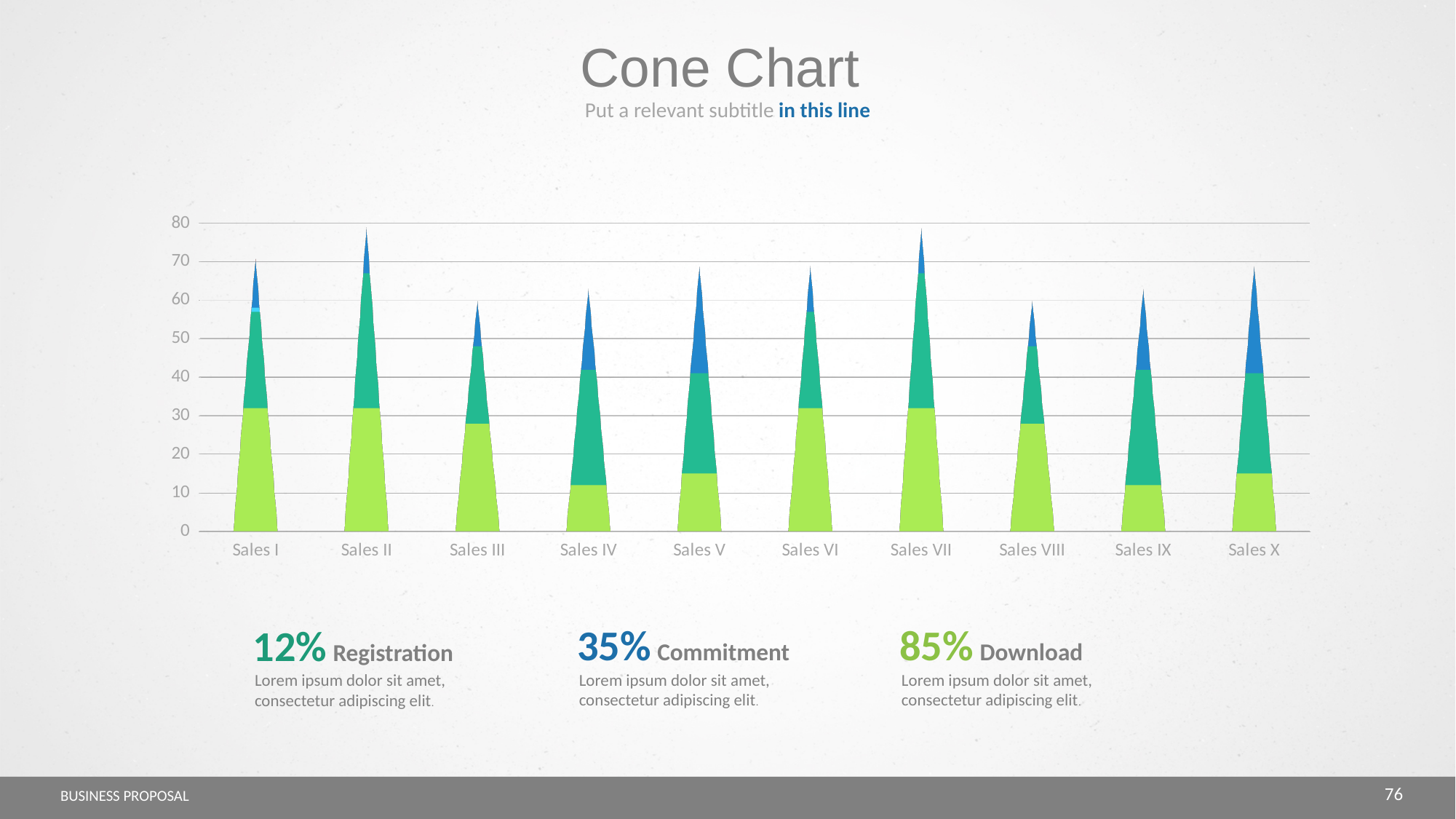

Cone Chart
Put a relevant subtitle in this line

[unsupported chart]

35% Commitment
Lorem ipsum dolor sit amet, consectetur adipiscing elit.
85% Download
Lorem ipsum dolor sit amet, consectetur adipiscing elit.
12% Registration
Lorem ipsum dolor sit amet, consectetur adipiscing elit.

76
BUSINESS PROPOSAL